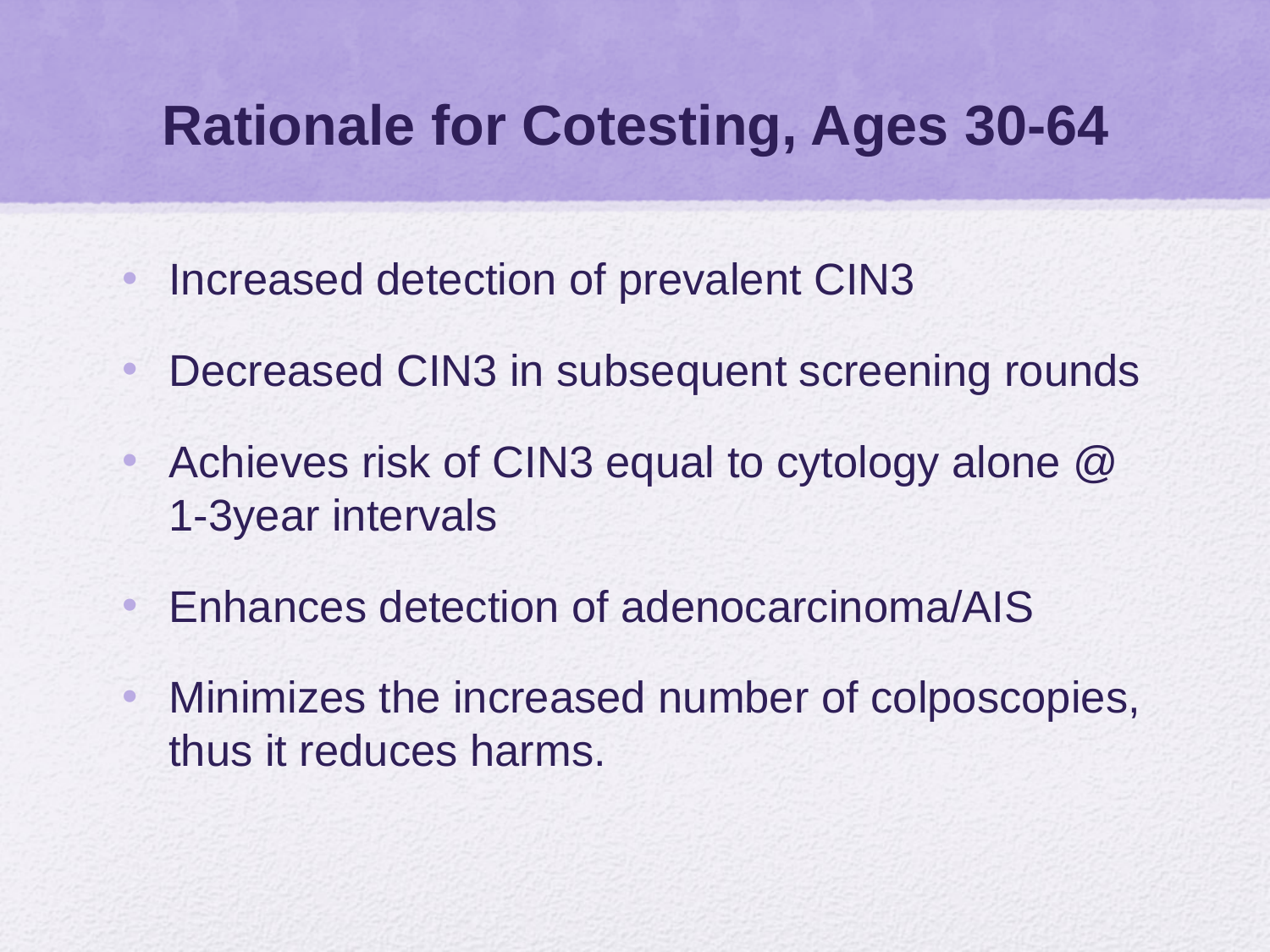

# Rationale for Cotesting, Ages 30-64
Increased detection of prevalent CIN3
Decreased CIN3 in subsequent screening rounds
Achieves risk of CIN3 equal to cytology alone @ 1-3year intervals
Enhances detection of adenocarcinoma/AIS
Minimizes the increased number of colposcopies, thus it reduces harms.